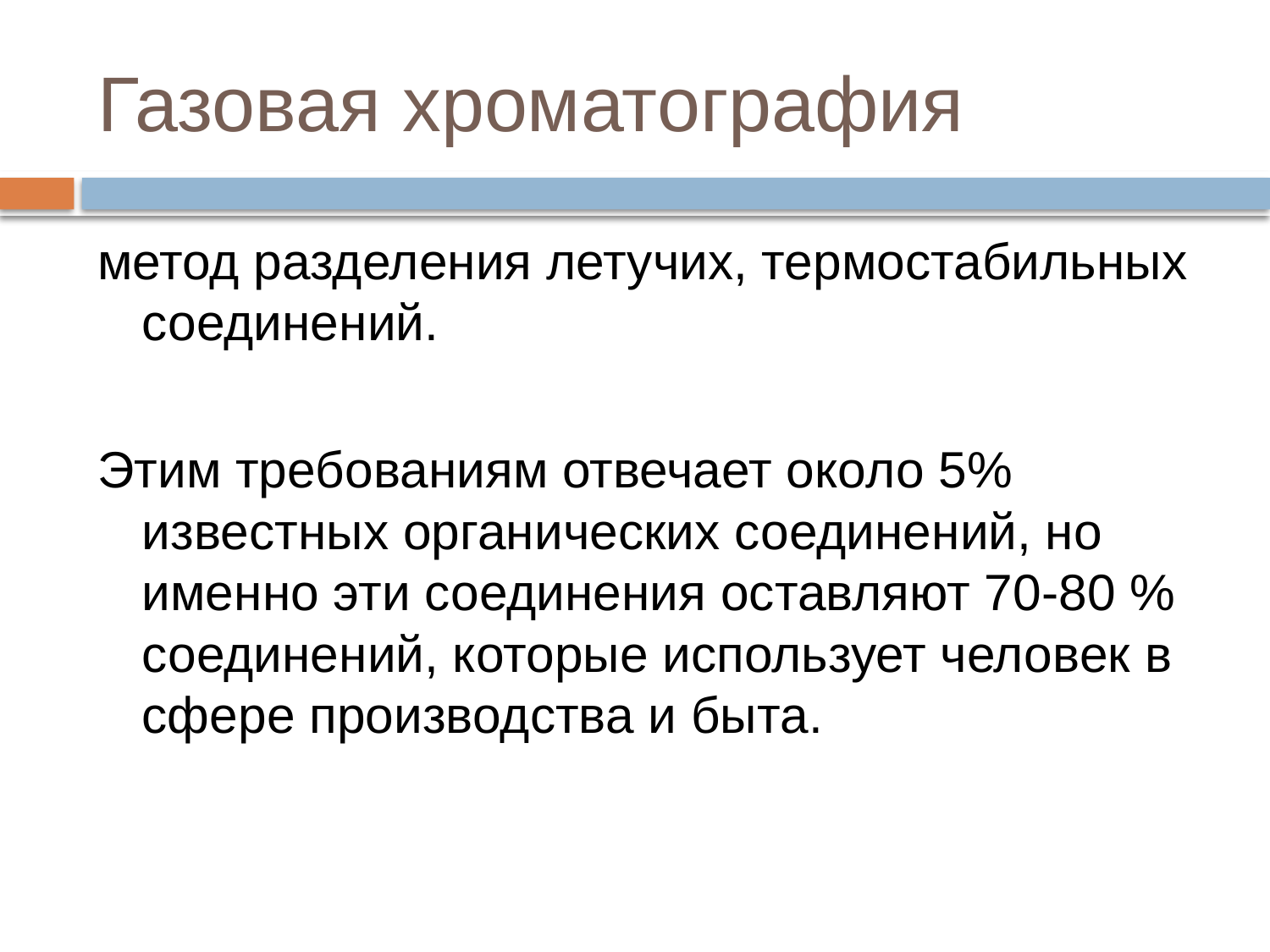

# Газовая хроматография
метод разделения летучих, термостабильных соединений.

Этим требованиям отвечает около 5% известных органических соединений, но именно эти соединения оставляют 70-80 % соединений, которые использует человек в сфере производства и быта.